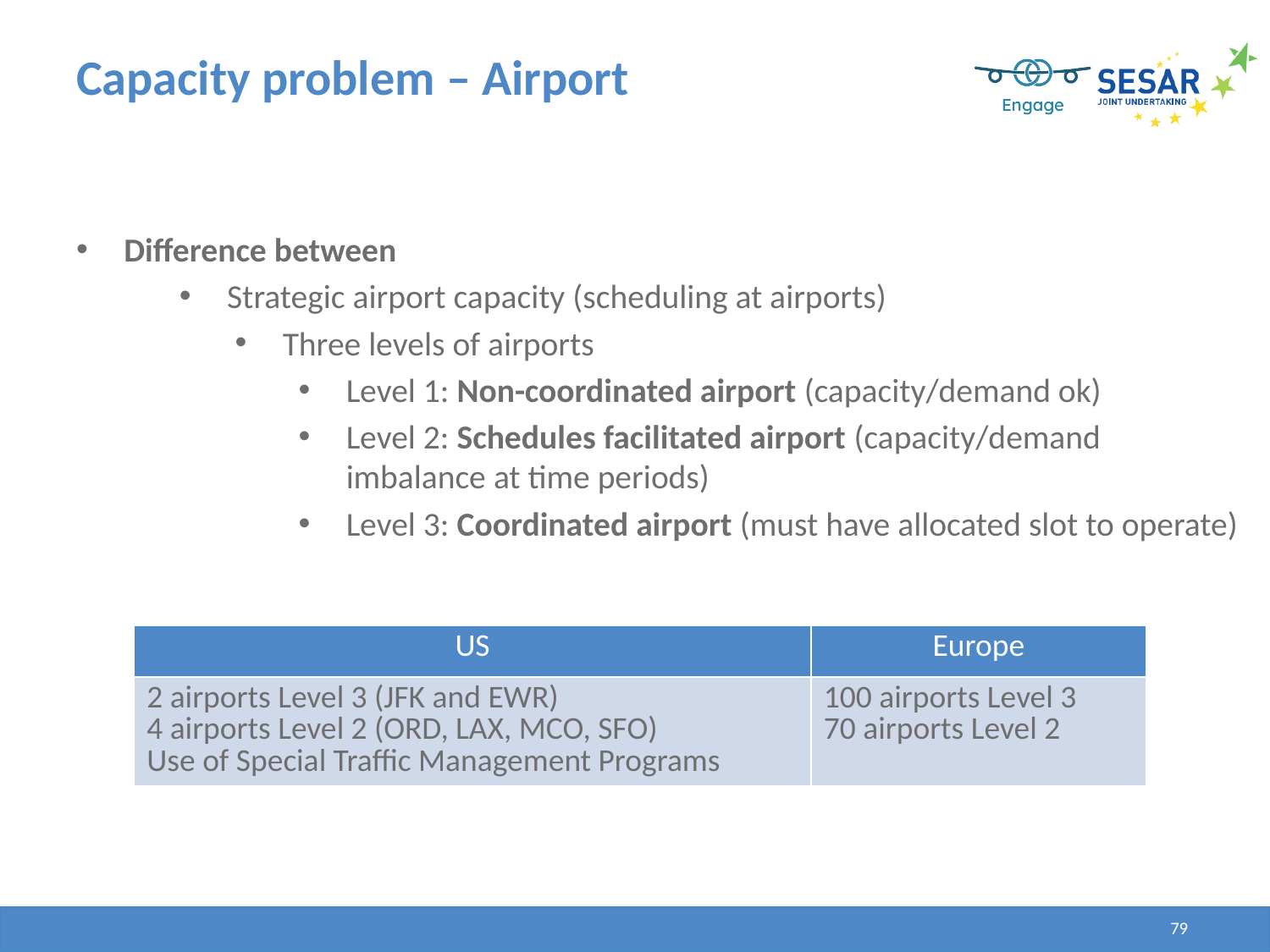

# Capacity problem – Airport
Difference between
Strategic airport capacity (scheduling at airports)
Three levels of airports
Level 1: Non-coordinated airport (capacity/demand ok)
Level 2: Schedules facilitated airport (capacity/demand imbalance at time periods)
Level 3: Coordinated airport (must have allocated slot to operate)

| US | Europe |
| --- | --- |
| 2 airports Level 3 (JFK and EWR) 4 airports Level 2 (ORD, LAX, MCO, SFO) Use of Special Traffic Management Programs | 100 airports Level 3 70 airports Level 2 |
79